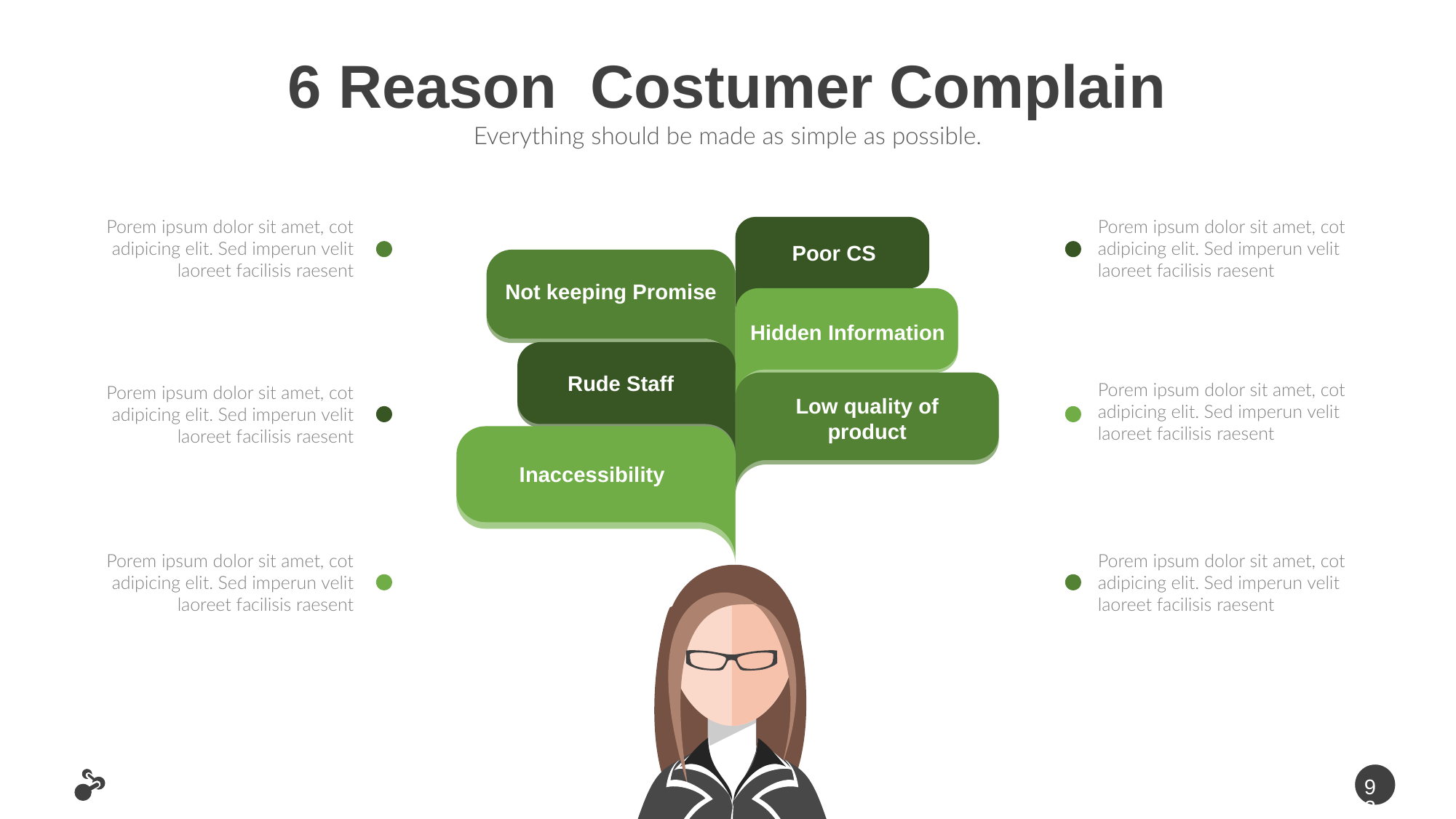

6 Reason  Costumer Complain
Everything should be made as simple as possible.
Porem ipsum dolor sit amet, cot adipicing elit. Sed imperun velit laoreet facilisis raesent

Porem ipsum dolor sit amet, cot adipicing elit. Sed imperun velit laoreet facilisis raesent

Poor CS

Not keeping Promise

Hidden Information

Rude Staff

Low quality of
product
Porem ipsum dolor sit amet, cot adipicing elit. Sed imperun velit laoreet facilisis raesent

Porem ipsum dolor sit amet, cot adipicing elit. Sed imperun velit laoreet facilisis raesent

Inaccessibility
Porem ipsum dolor sit amet, cot adipicing elit. Sed imperun velit laoreet facilisis raesent

Porem ipsum dolor sit amet, cot adipicing elit. Sed imperun velit laoreet facilisis raesent

93